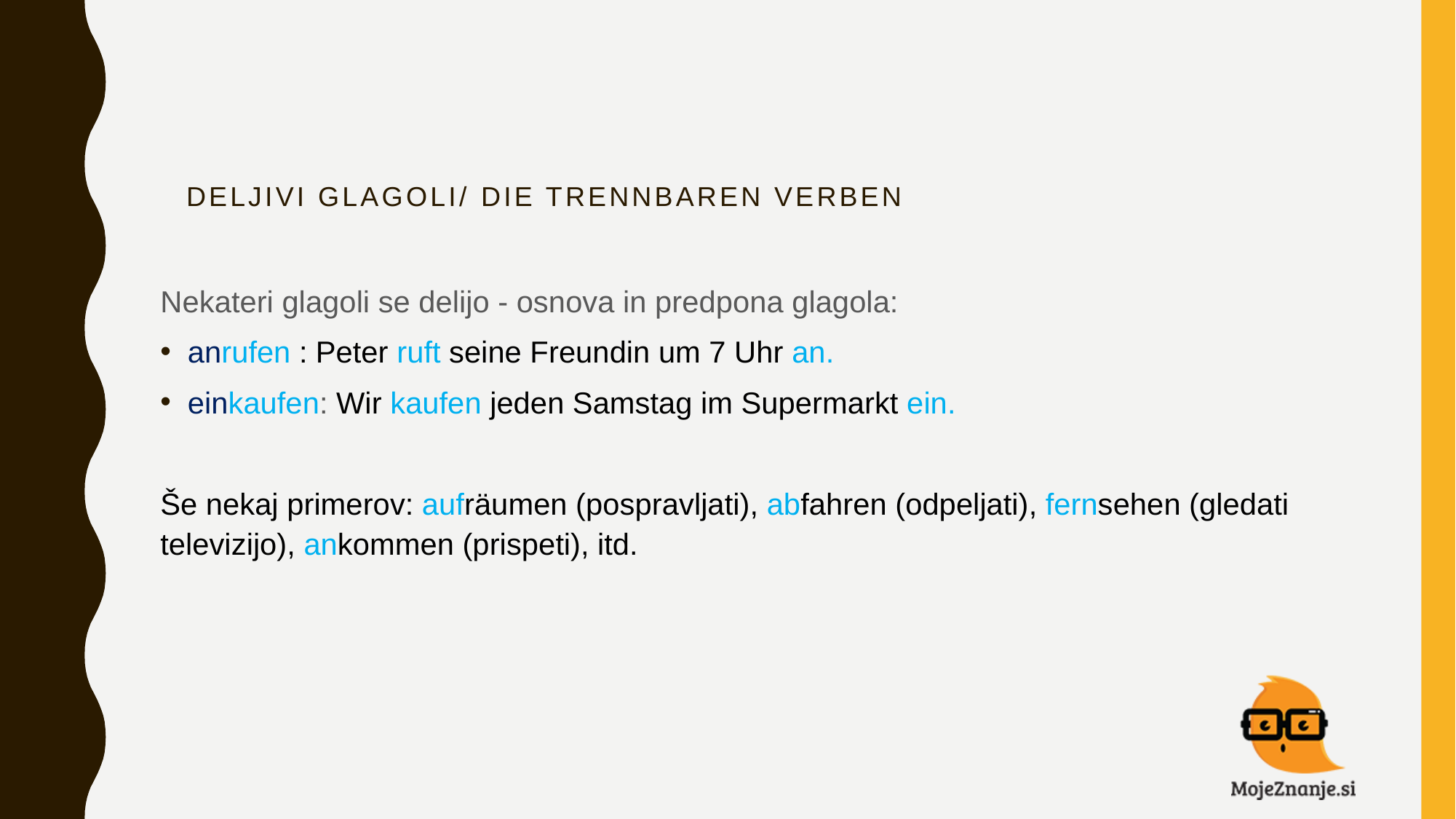

# Deljivi glagoli/ die trennbaren verben
Nekateri glagoli se delijo - osnova in predpona glagola:
anrufen : Peter ruft seine Freundin um 7 Uhr an.
einkaufen: Wir kaufen jeden Samstag im Supermarkt ein.

Še nekaj primerov: aufräumen (pospravljati), abfahren (odpeljati), fernsehen (gledati televizijo), ankommen (prispeti), itd.